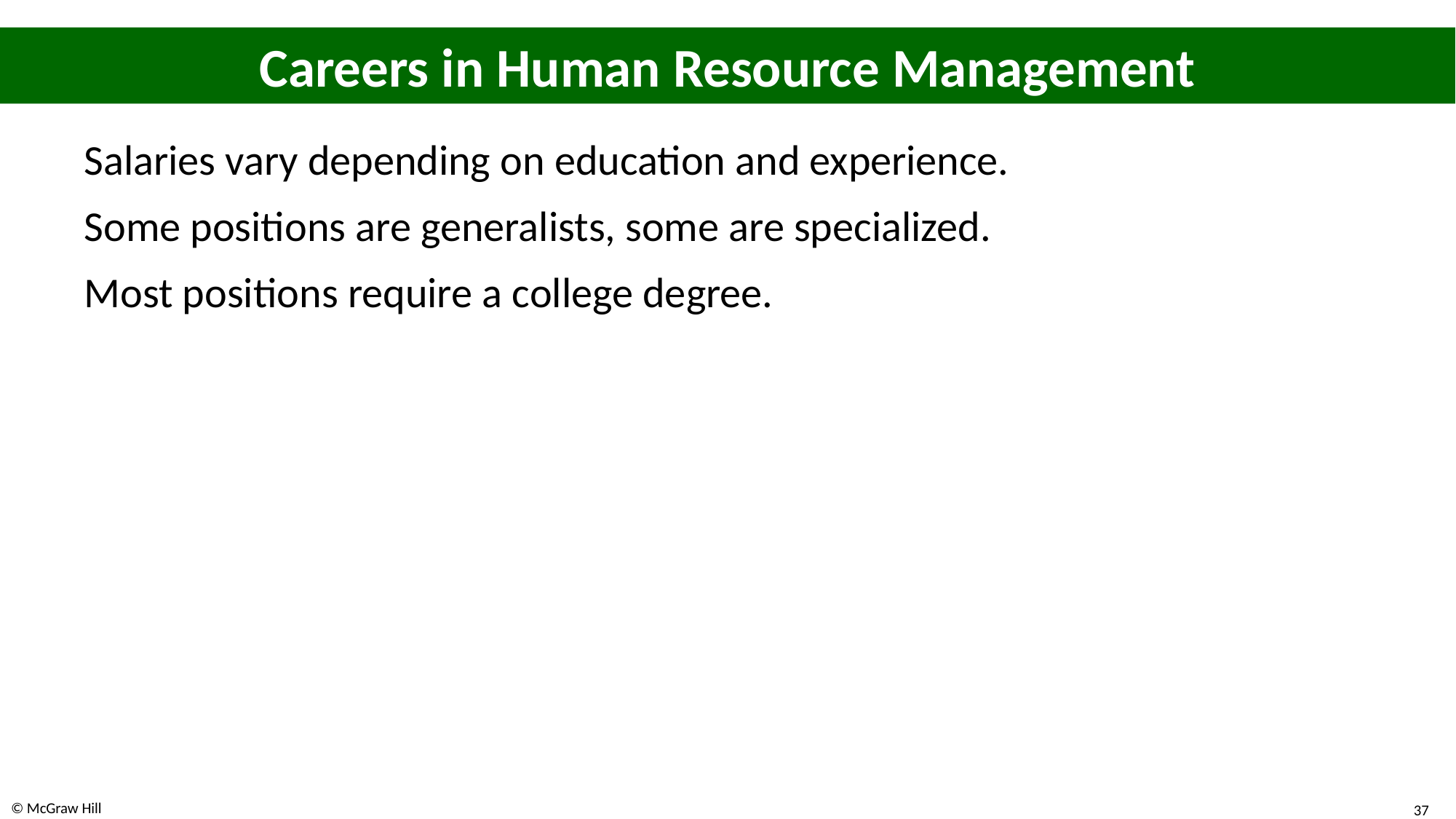

# Careers in Human Resource Management
Salaries vary depending on education and experience.
Some positions are generalists, some are specialized.
Most positions require a college degree.